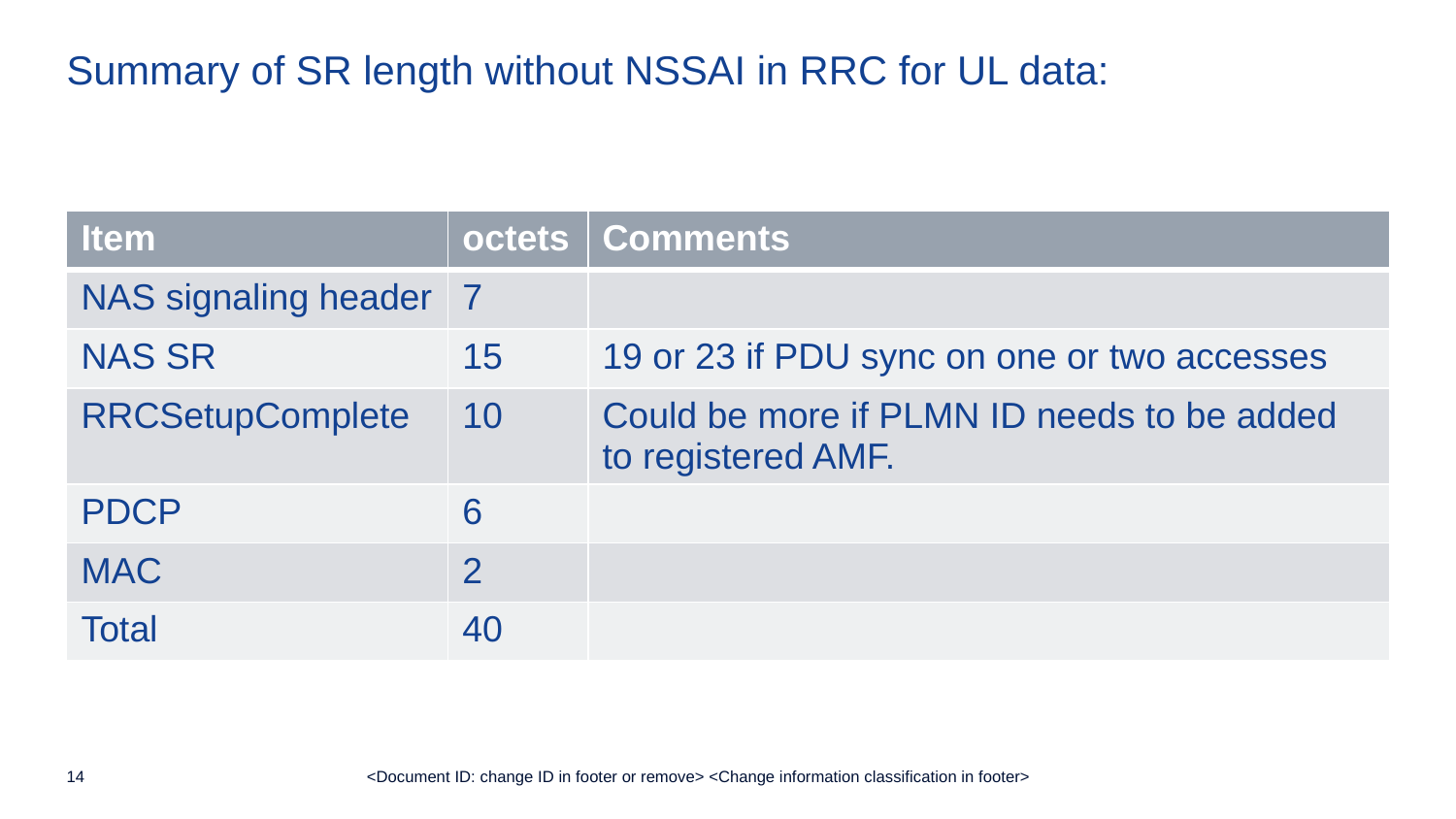

Summary of SR length without NSSAI in RRC for UL data:
| Item | octets | Comments |
| --- | --- | --- |
| NAS signaling header | 7 |  |
| NAS SR | 15 | 19 or 23 if PDU sync on one or two accesses |
| RRCSetupComplete | 10 | Could be more if PLMN ID needs to be added to registered AMF. |
| PDCP | 6 |  |
| MAC | 2 |  |
| Total | 40 |  |
<Document ID: change ID in footer or remove> <Change information classification in footer>